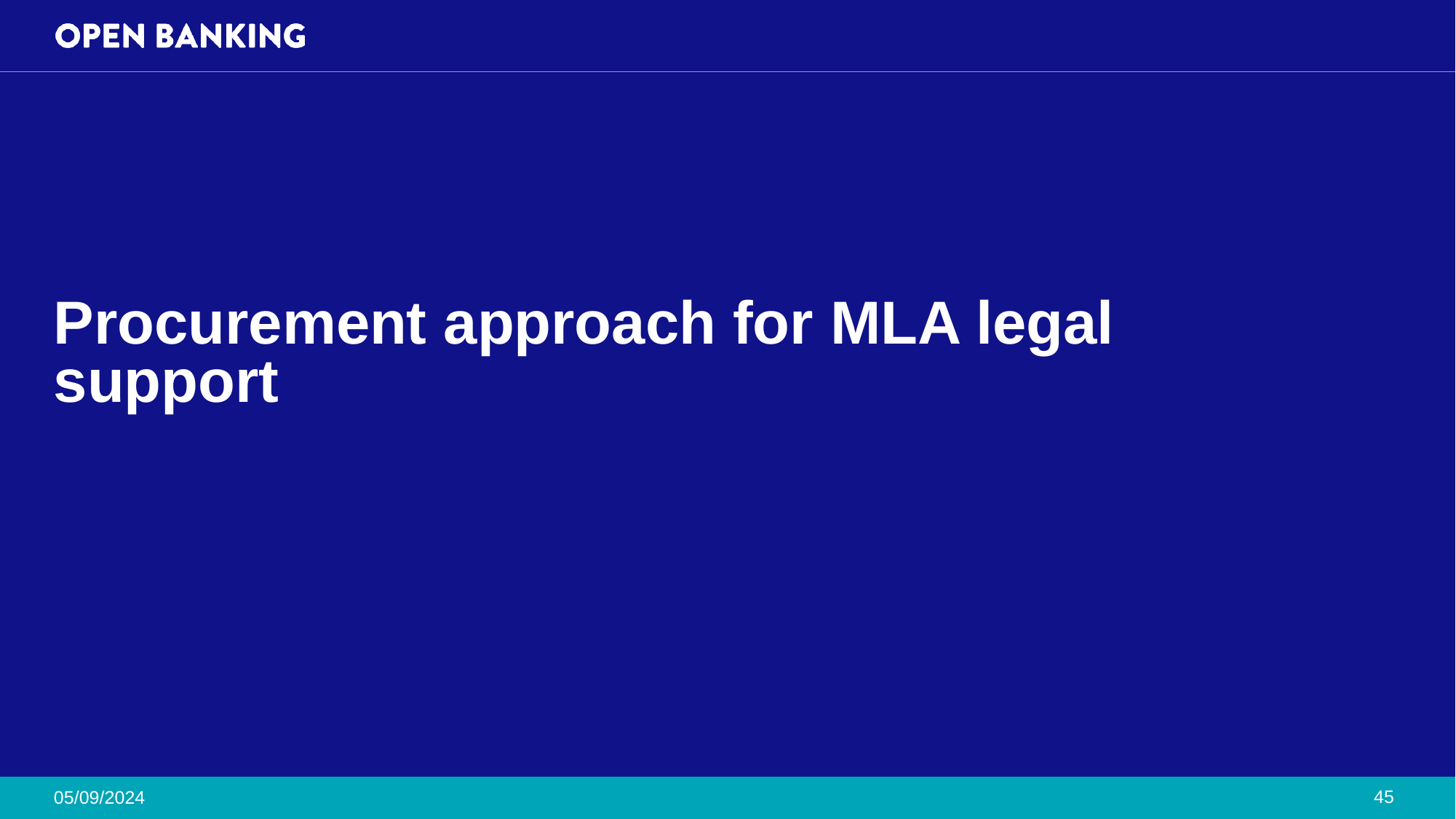

# Procurement approach for MLA legal support

45
05/09/2024